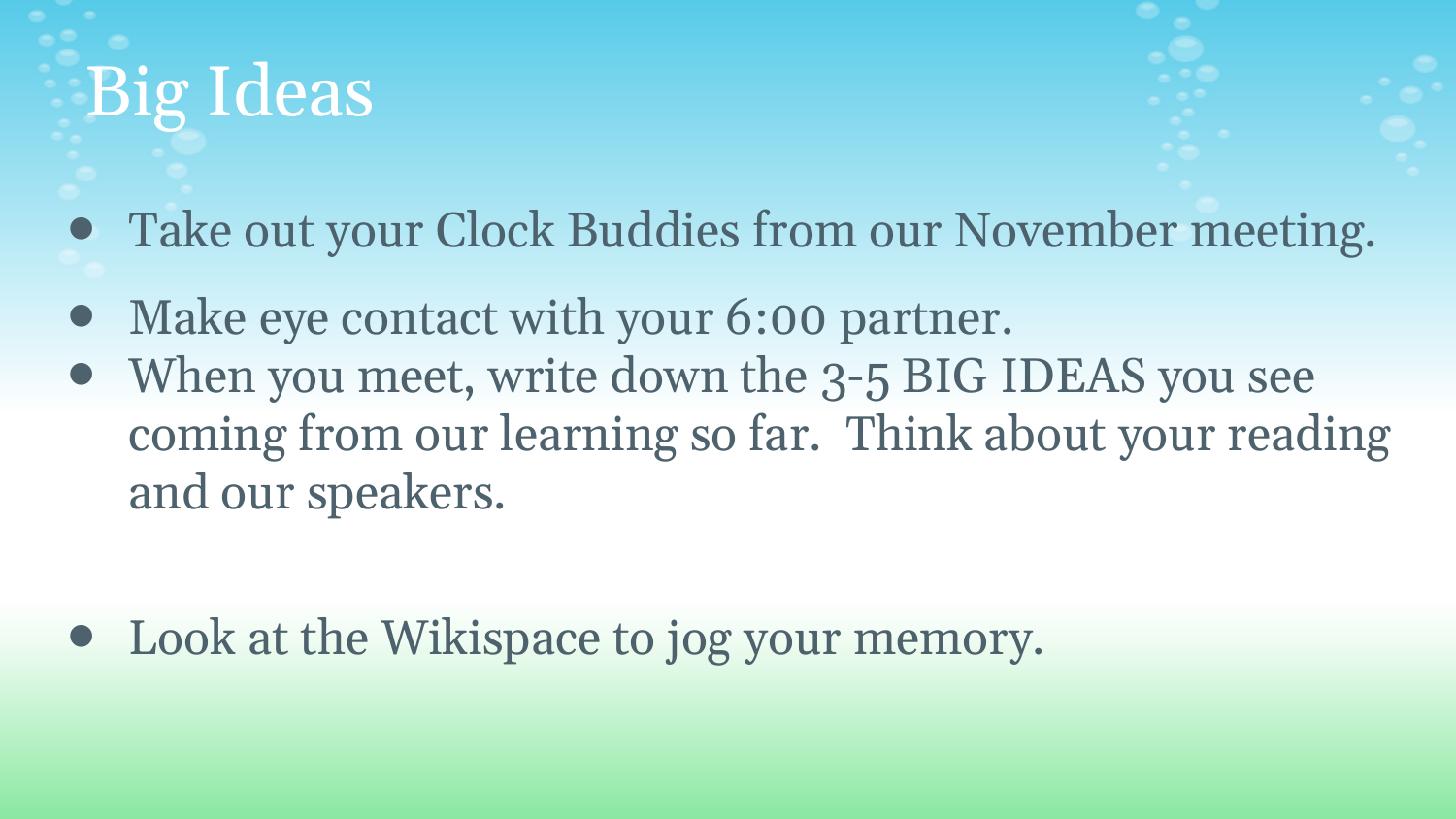

# Big Ideas
Take out your Clock Buddies from our November meeting.
Make eye contact with your 6:00 partner.
When you meet, write down the 3-5 BIG IDEAS you see coming from our learning so far.  Think about your reading and our speakers.

Look at the Wikispace to jog your memory.